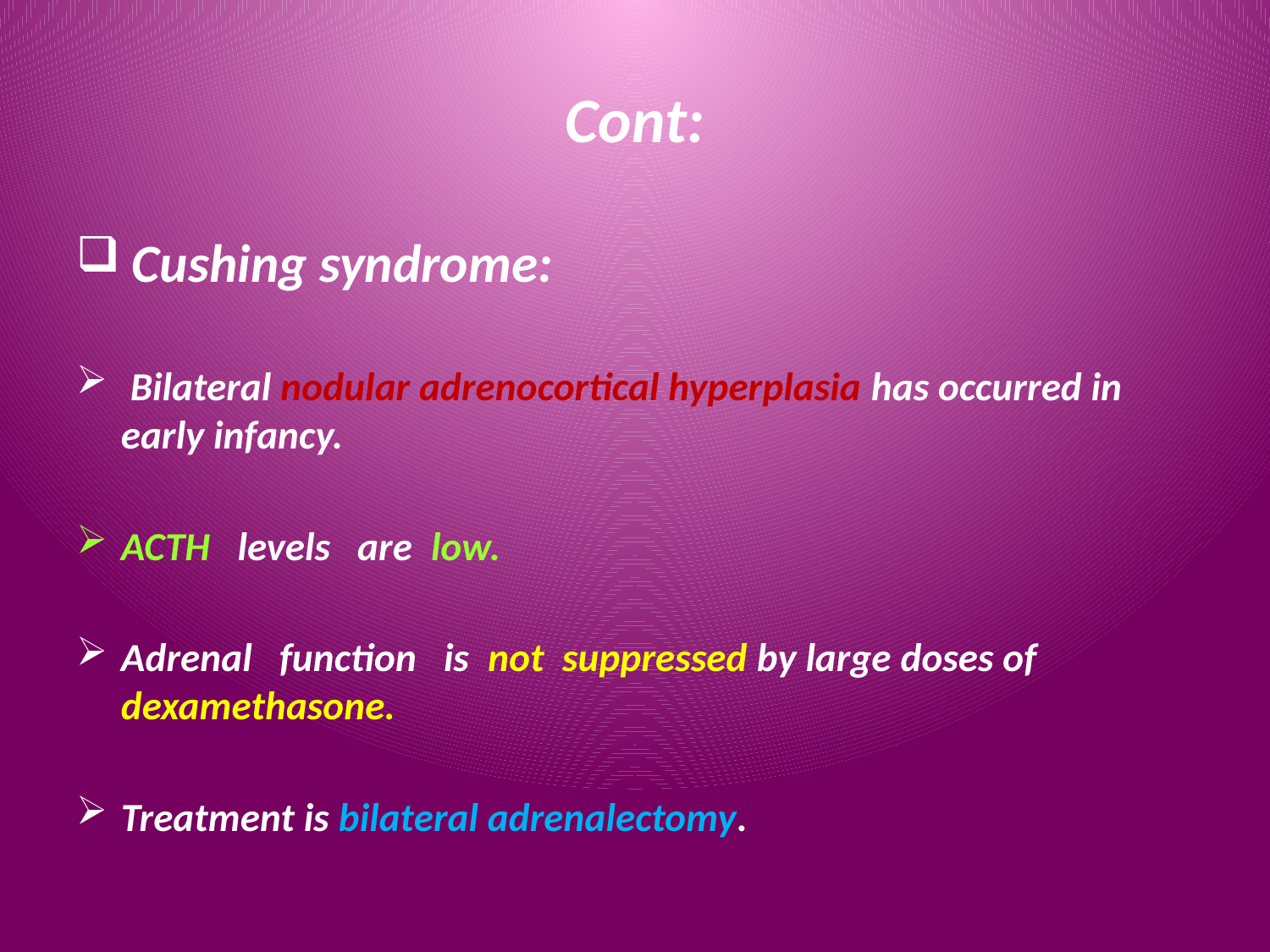

# Cont:
 Cushing syndrome:

 Bilateral nodular adrenocortical hyperplasia has occurred in early infancy.

ACTH   levels   are  low.

Adrenal   function   is  not  suppressed by large doses of dexamethasone.

Treatment is bilateral adrenalectomy.